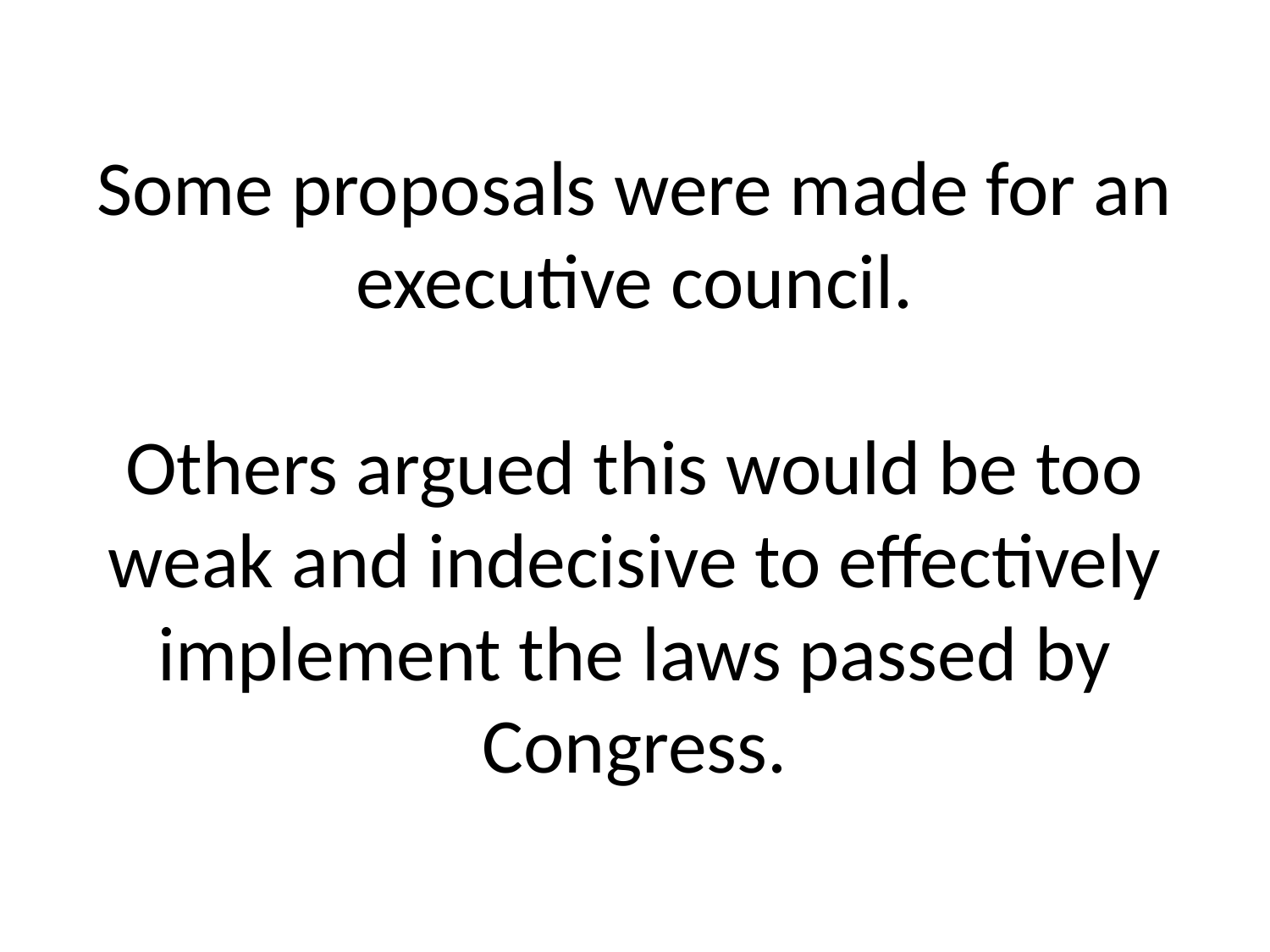

# Some proposals were made for an executive council. Others argued this would be too weak and indecisive to effectively implement the laws passed by Congress.